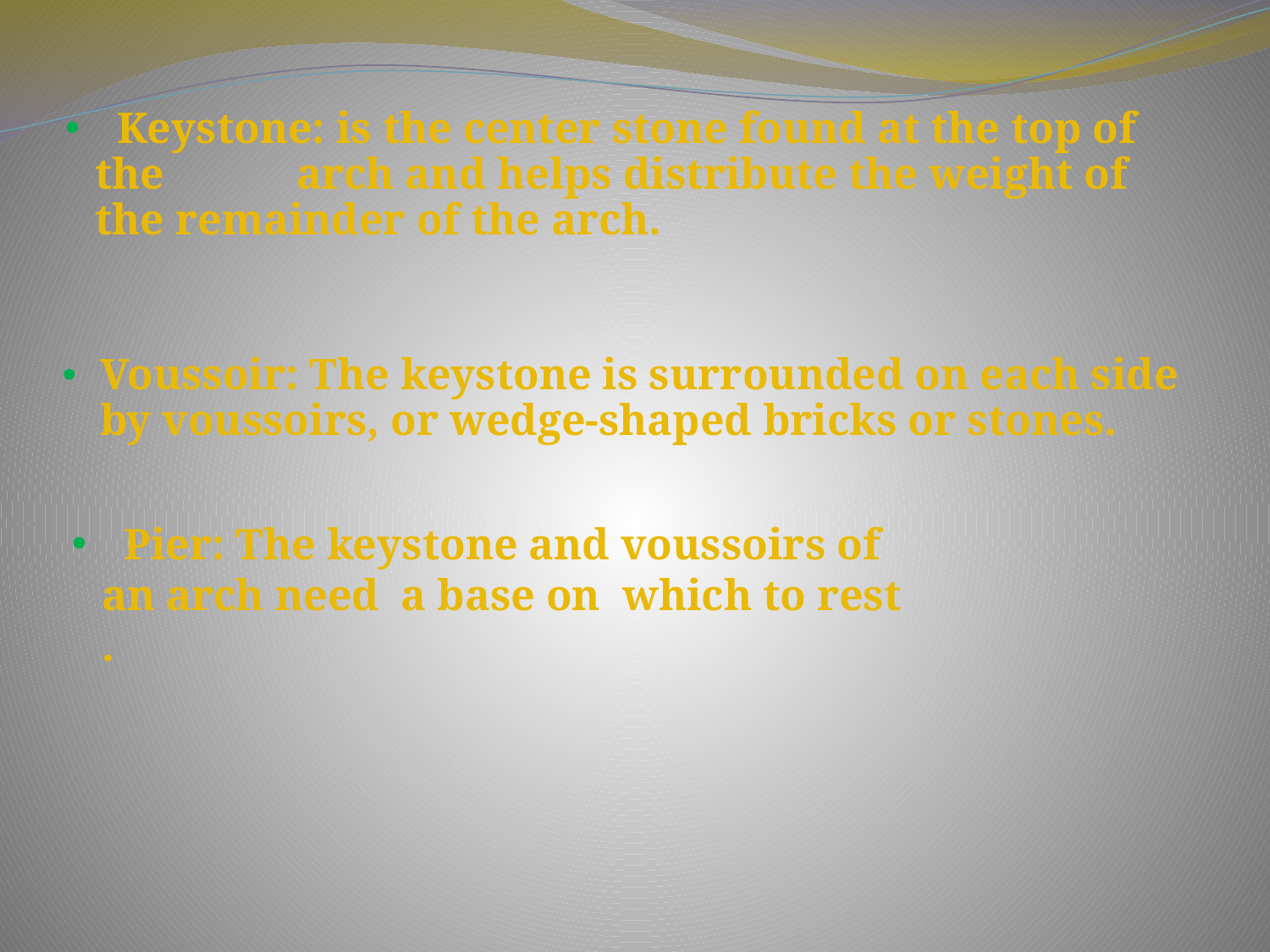

Keystone: is the center stone found at the top of the            arch and helps distribute the weight of the remainder of the arch.
Voussoir: The keystone is surrounded on each side by voussoirs, or wedge-shaped bricks or stones.

  Pier: The keystone and voussoirs of an arch need  a base on  which to rest .